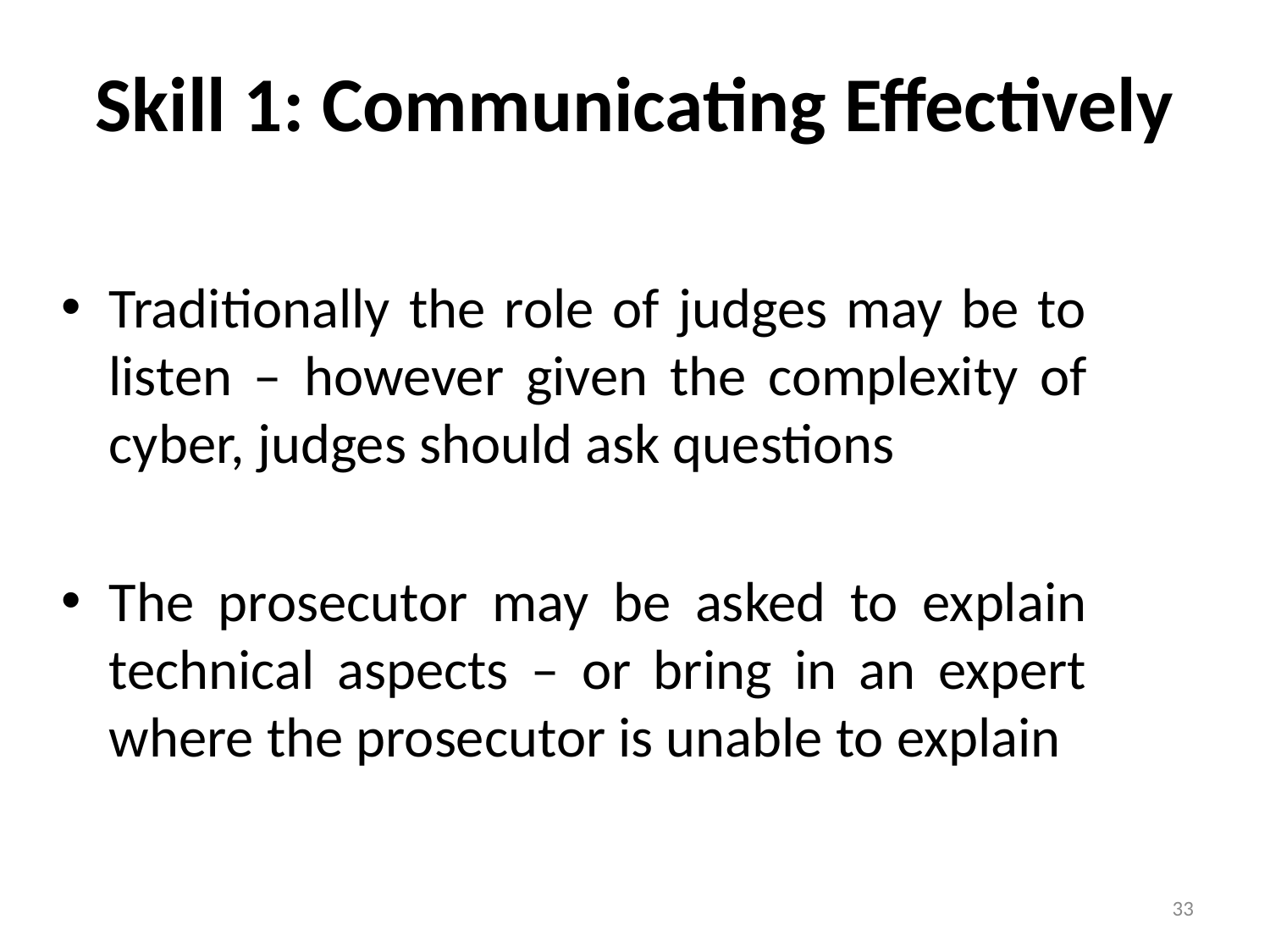

# Skill 1: Communicating Effectively

Traditionally the role of judges may be to listen – however given the complexity of cyber, judges should ask questions

The prosecutor may be asked to explain technical aspects – or bring in an expert where the prosecutor is unable to explain

33